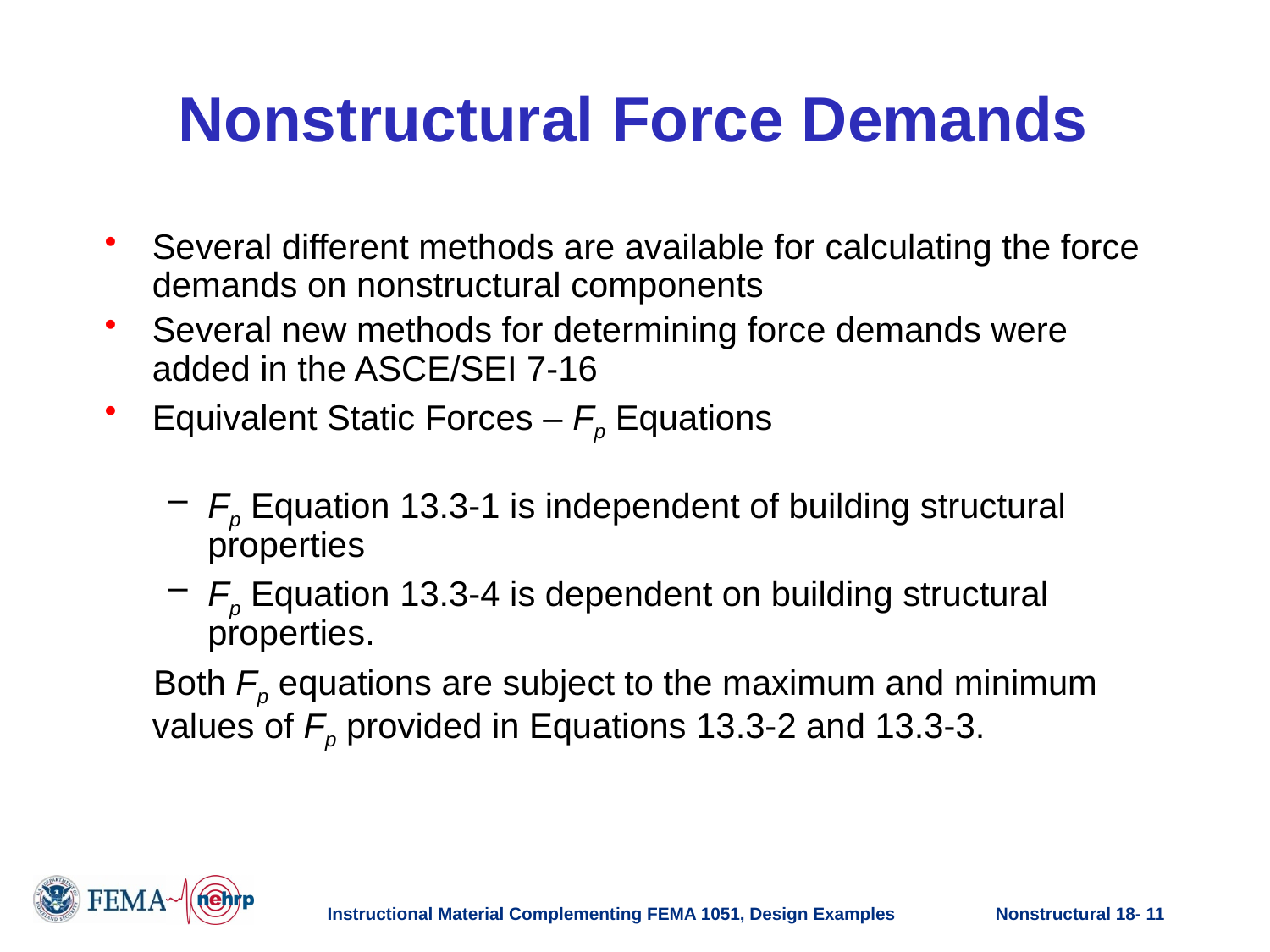

# Nonstructural Force Demands
Several different methods are available for calculating the force demands on nonstructural components
Several new methods for determining force demands were added in the ASCE/SEI 7-16
Equivalent Static Forces – Fp Equations

Fp Equation 13.3-1 is independent of building structural      properties
Fp Equation 13.3-4 is dependent on building structural 	      properties.
     Both Fp equations are subject to the maximum and minimum values of Fp provided in Equations 13.3-2 and 13.3-3.

Instructional Material Complementing FEMA 1051, Design Examples
Nonstructural 18- 11